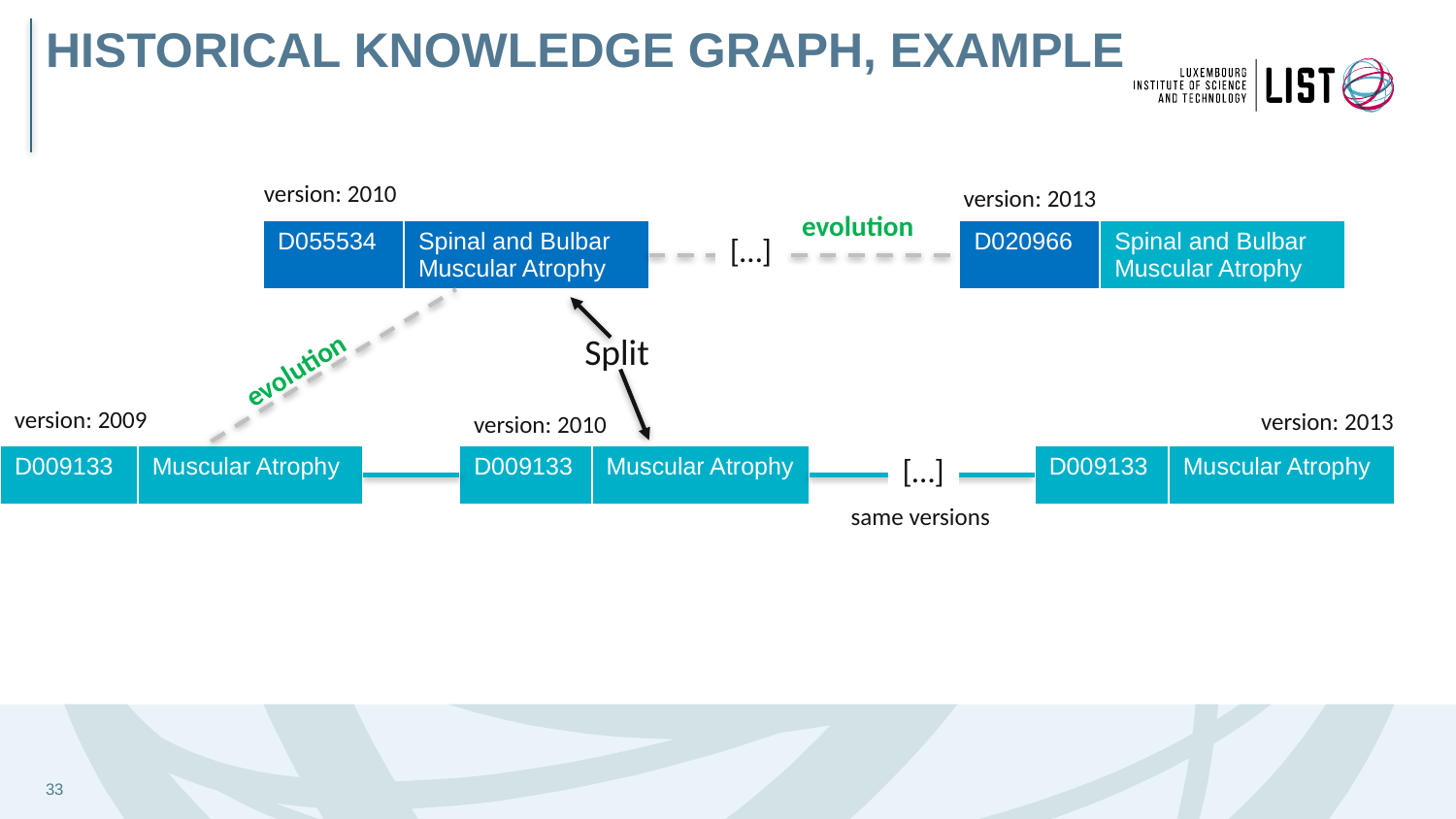

# Historical Knowledge graph, example
version: 2010
version: 2013
evolution
| D055534 | Spinal and Bulbar Muscular Atrophy |
| --- | --- |
| D020966 | Spinal and Bulbar Muscular Atrophy |
| --- | --- |
[…]
Split
evolution
version: 2009
version: 2013
version: 2010
[…]
| D009133 | Muscular Atrophy |
| --- | --- |
| D009133 | Muscular Atrophy |
| --- | --- |
| D009133 | Muscular Atrophy |
| --- | --- |
same versions
33